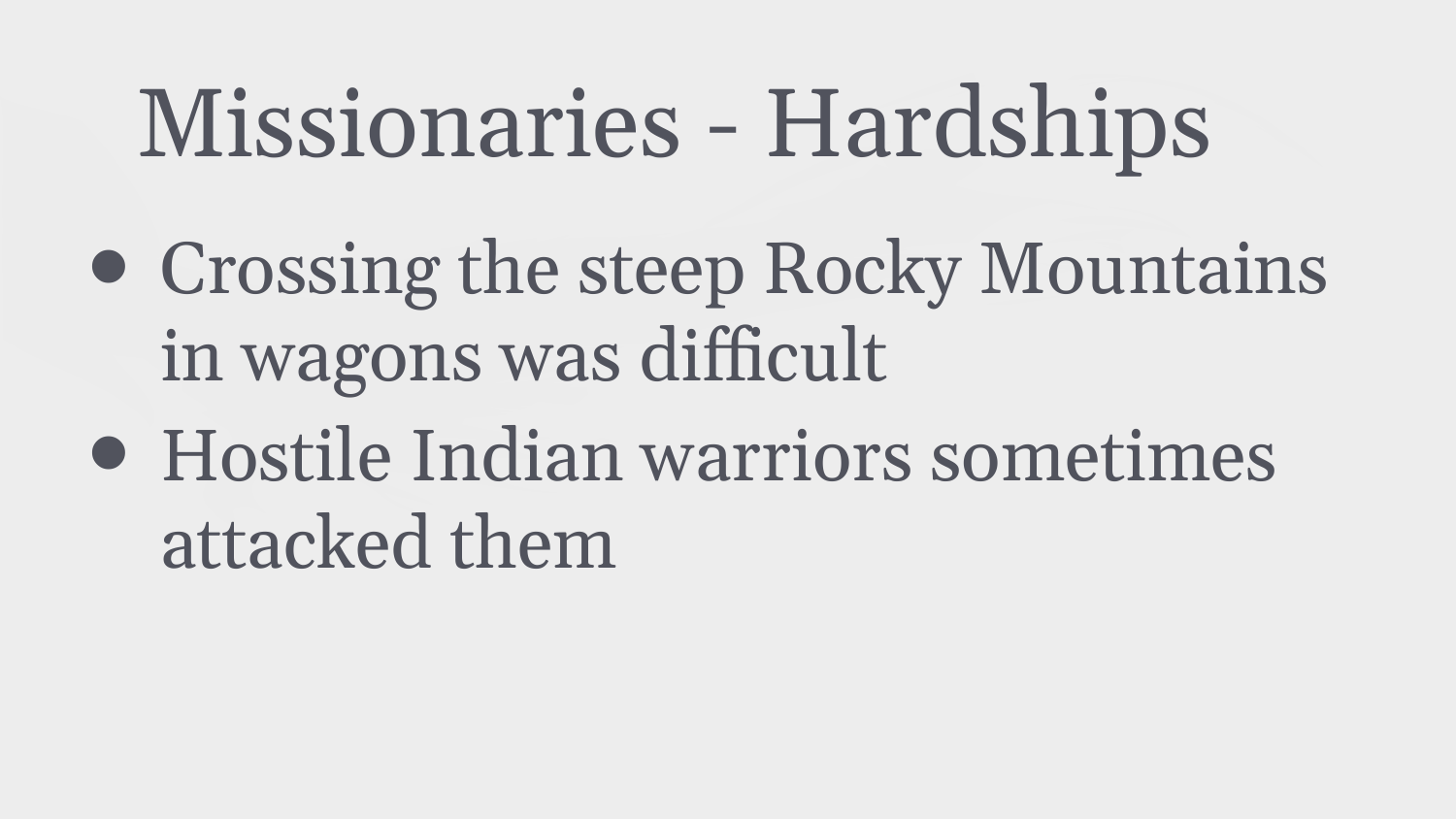

# Missionaries - Hardships
Crossing the steep Rocky Mountains in wagons was difficult
Hostile Indian warriors sometimes attacked them